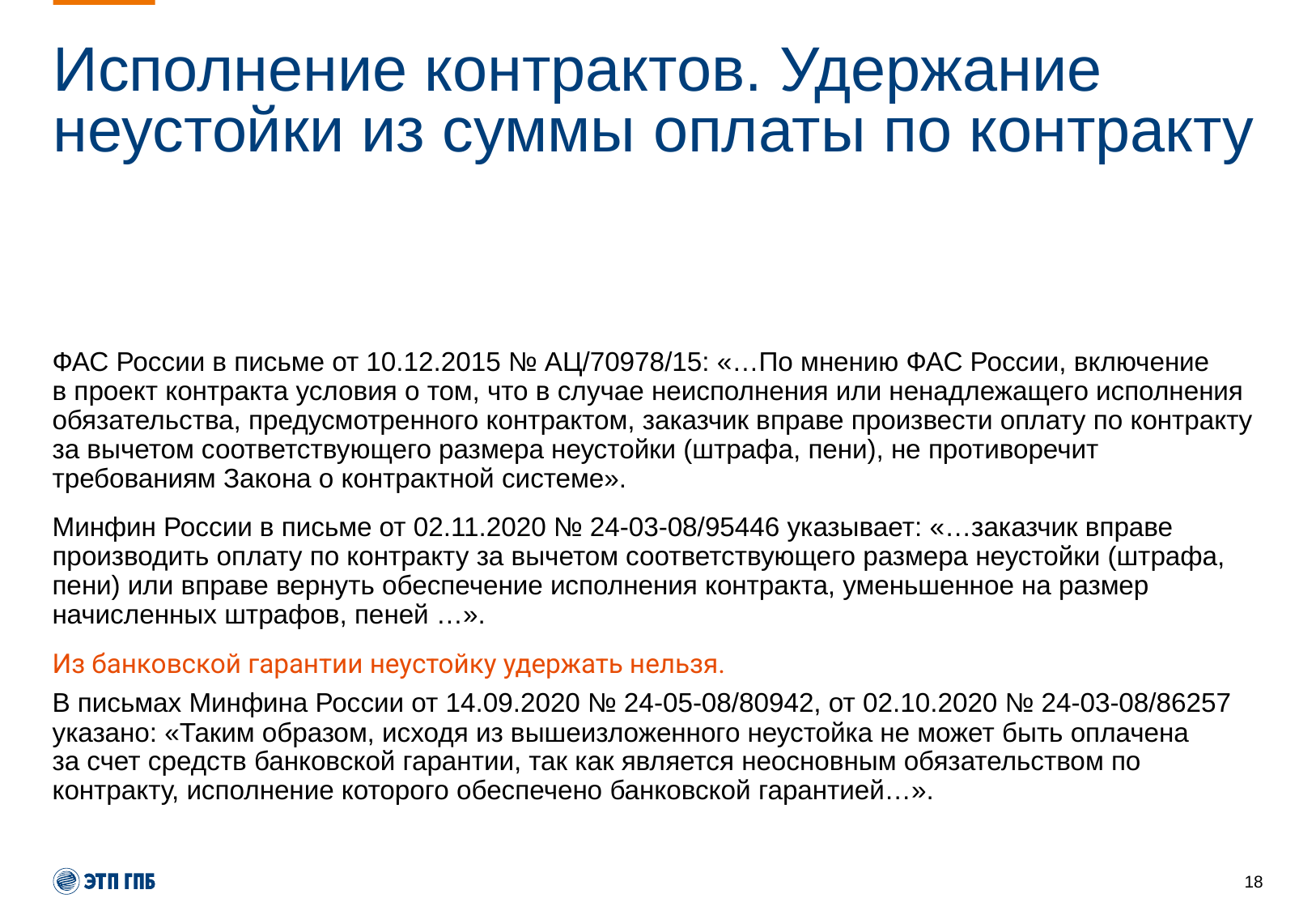

# Исполнение контрактов. Удержание неустойки из суммы оплаты по контракту
ФАС России в письме от 10.12.2015 № АЦ/70978/15: «…По мнению ФАС России, включение в проект контракта условия о том, что в случае неисполнения или ненадлежащего исполнения обязательства, предусмотренного контрактом, заказчик вправе произвести оплату по контракту за вычетом соответствующего размера неустойки (штрафа, пени), не противоречит требованиям Закона о контрактной системе».
Минфин России в письме от 02.11.2020 № 24-03-08/95446 указывает: «…заказчик вправе производить оплату по контракту за вычетом соответствующего размера неустойки (штрафа, пени) или вправе вернуть обеспечение исполнения контракта, уменьшенное на размер начисленных штрафов, пеней …».
Из банковской гарантии неустойку удержать нельзя.
В письмах Минфина России от 14.09.2020 № 24-05-08/80942, от 02.10.2020 № 24-03-08/86257 указано: «Таким образом, исходя из вышеизложенного неустойка не может быть оплачена за счет средств банковской гарантии, так как является неосновным обязательством по контракту, исполнение которого обеспечено банковской гарантией…».